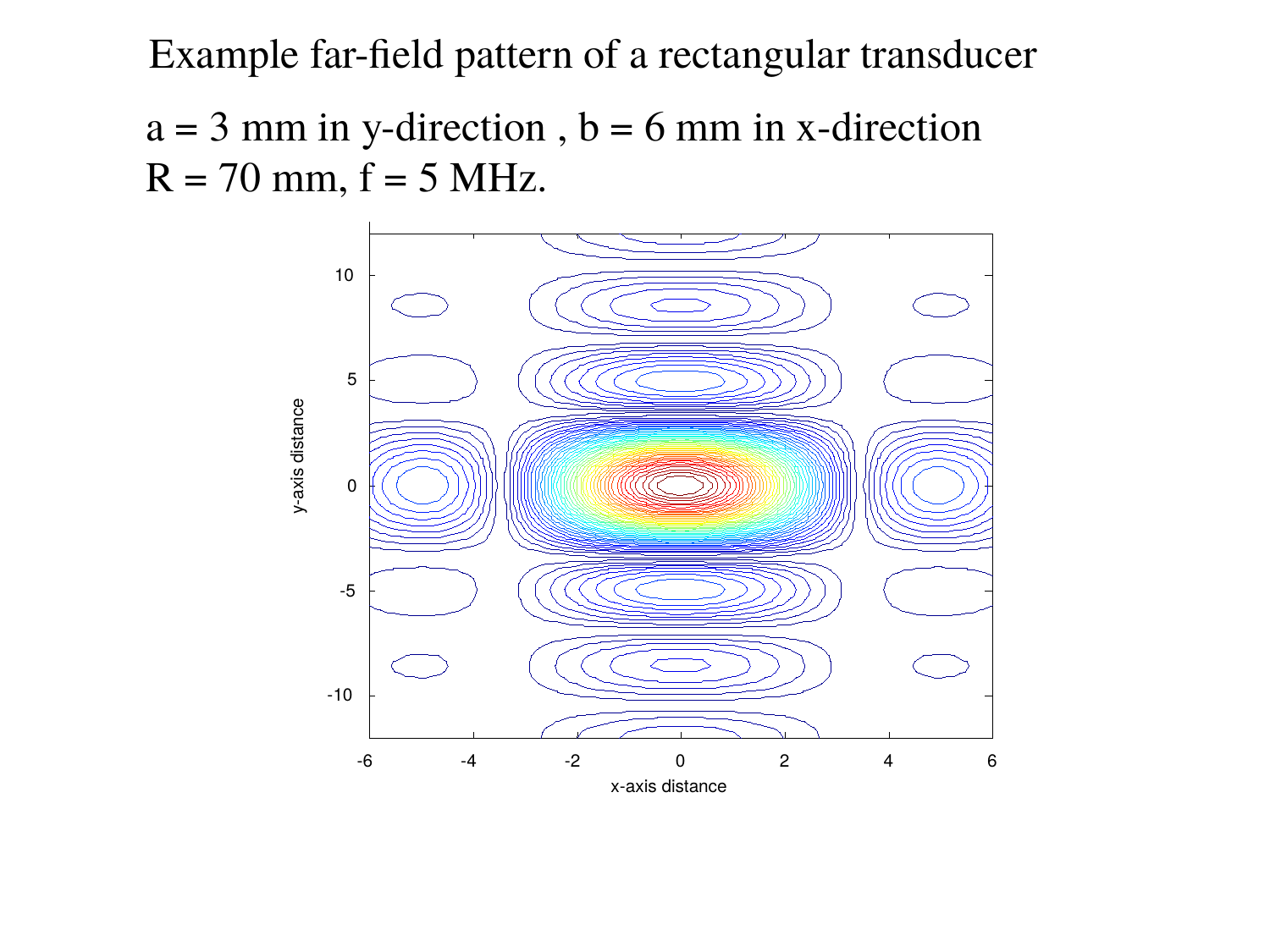

Example far-field pattern of a rectangular transducer
a = 3 mm in y-direction , b = 6 mm in x-direction
R = 70 mm, f = 5 MHz.

10

5

y-axis distance

0

-5

-10

-6
-4
-2
0
2
4
6
x-axis distance